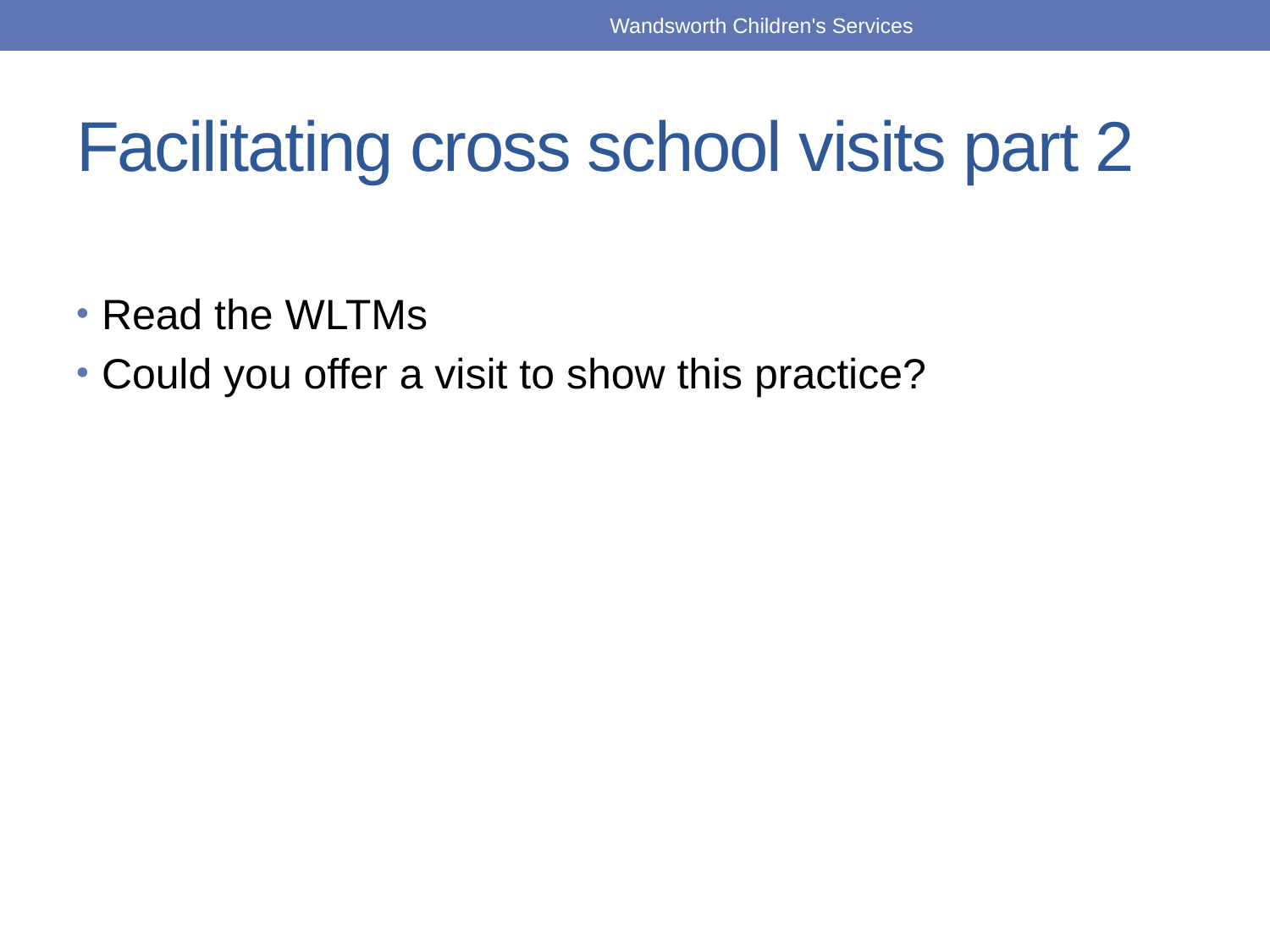

Wandsworth Children's Services
# Facilitating cross school visits part 2

Read the WLTMs
Could you offer a visit to show this practice?